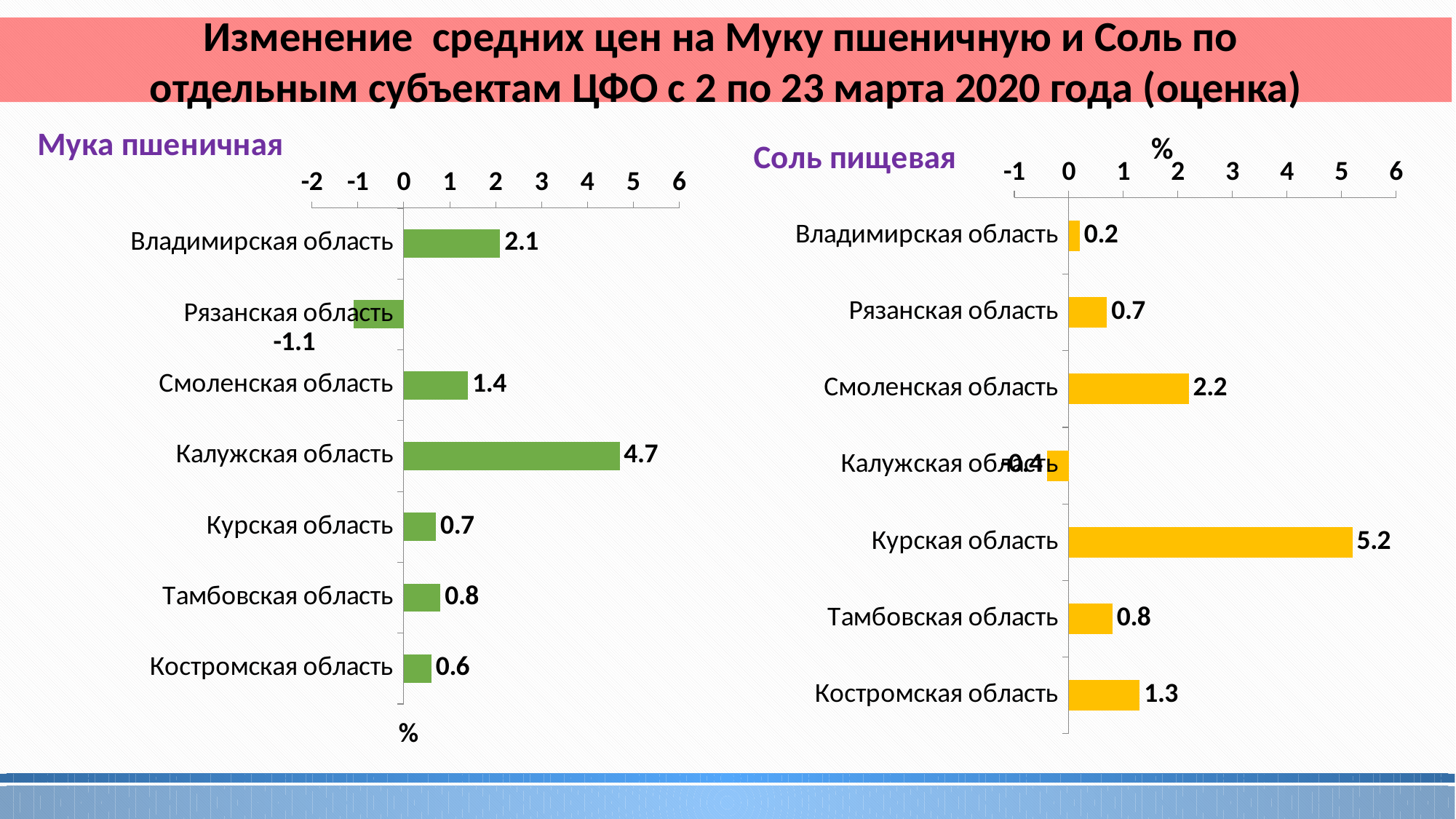

Изменение  средних цен на Муку пшеничную и Соль по
отдельным субъектам ЦФО с 2 по 23 марта 2020 года (оценка)

### Chart:

| Category | Мука пшеничная |
|---|---|
| Владимирская область | 2.1 |
| Рязанская область | -1.1 |
| Смоленская область | 1.4 |
| Калужская область | 4.7 |
| Курская область | 0.7 |
| Тамбовская область | 0.8 |
| Костромская область | 0.6 |

### Chart: Соль пищевая

| Category | Соль пищевая |
|---|---|
| Владимирская область | 0.2 |
| Рязанская область | 0.7 |
| Смоленская область | 2.2 |
| Калужская область | -0.4 |
| Курская область | 5.2 |
| Тамбовская область | 0.8 |
| Костромская область | 1.3 |